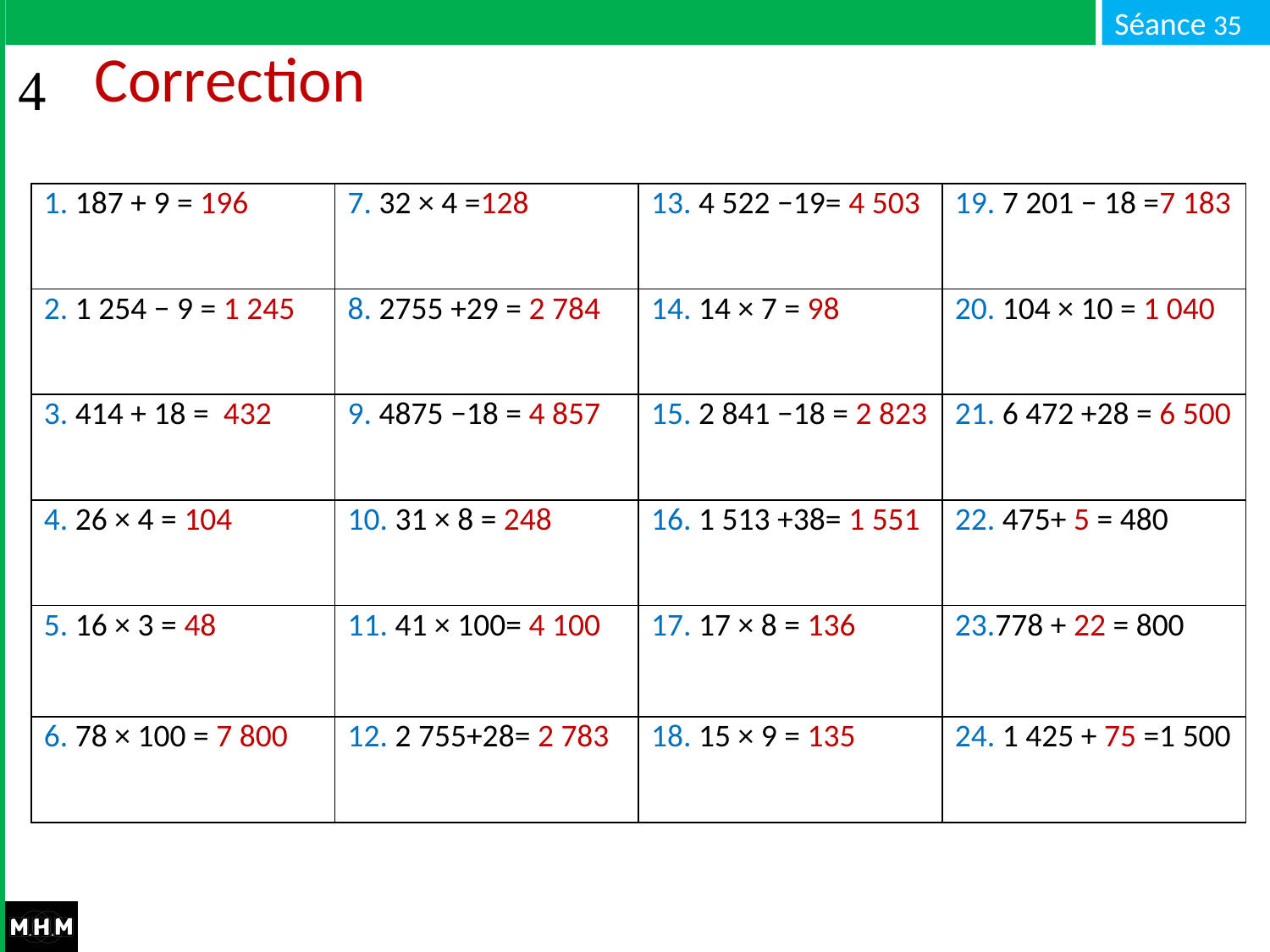

# Correction
| 1. 187 + 9 = 196 | 7. 32 × 4 =128 | 13. 4 522 −19= 4 503 | 19. 7 201 − 18 =7 183 |
| --- | --- | --- | --- |
| 2. 1 254 − 9 = 1 245 | 8. 2755 +29 = 2 784 | 14. 14 × 7 = 98 | 20. 104 × 10 = 1 040 |
| 3. 414 + 18 = 432 | 9. 4875 −18 = 4 857 | 15. 2 841 −18 = 2 823 | 21. 6 472 +28 = 6 500 |
| 4. 26 × 4 = 104 | 10. 31 × 8 = 248 | 16. 1 513 +38= 1 551 | 22. 475+ 5 = 480 |
| 5. 16 × 3 = 48 | 11. 41 × 100= 4 100 | 17. 17 × 8 = 136 | 23.778 + 22 = 800 |
| 6. 78 × 100 = 7 800 | 12. 2 755+28= 2 783 | 18. 15 × 9 = 135 | 24. 1 425 + 75 =1 500 |